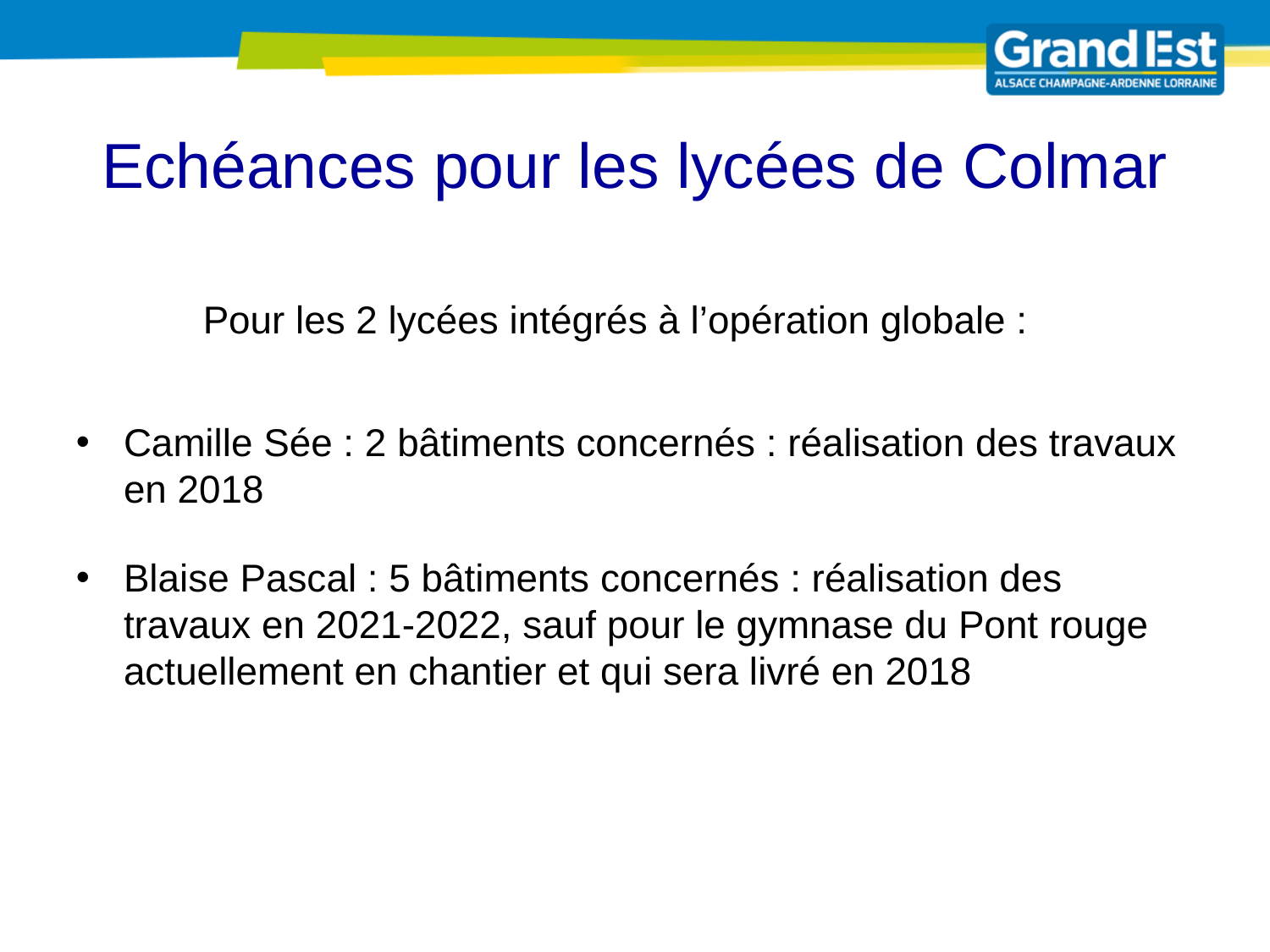

# Echéances pour les lycées de Colmar
	Pour les 2 lycées intégrés à l’opération globale :

Camille Sée : 2 bâtiments concernés : réalisation des travaux en 2018

Blaise Pascal : 5 bâtiments concernés : réalisation des travaux en 2021-2022, sauf pour le gymnase du Pont rouge actuellement en chantier et qui sera livré en 2018